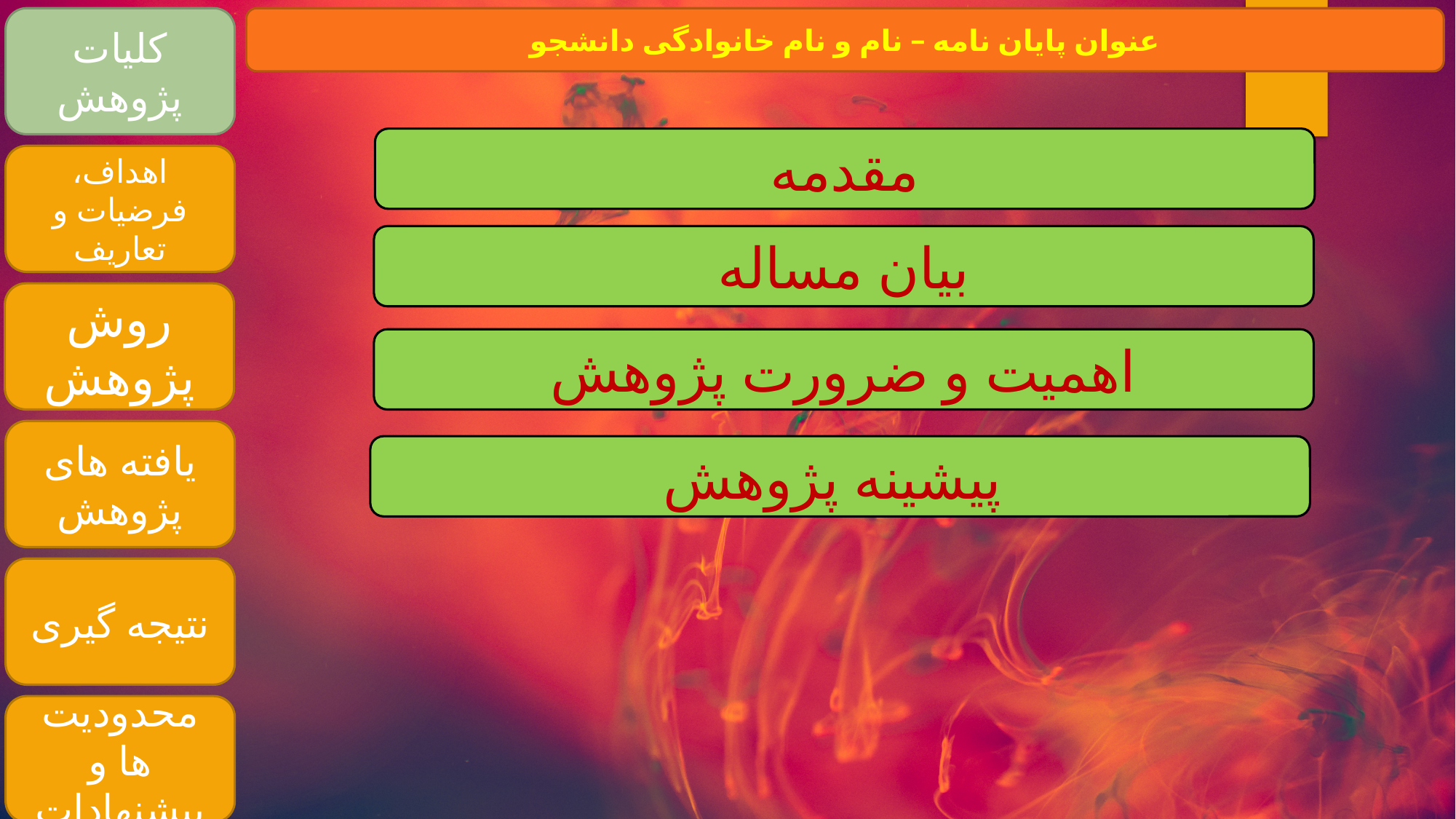

کلیات پژوهش
عنوان پایان نامه – نام و نام خانوادگی دانشجو
مقدمه
اهداف، فرضیات و تعاریف
بیان مساله
روش پژوهش
اهمیت و ضرورت پژوهش
یافته های پژوهش
پیشینه پژوهش
نتیجه گیری
محدودیت ها و پیشنهادات